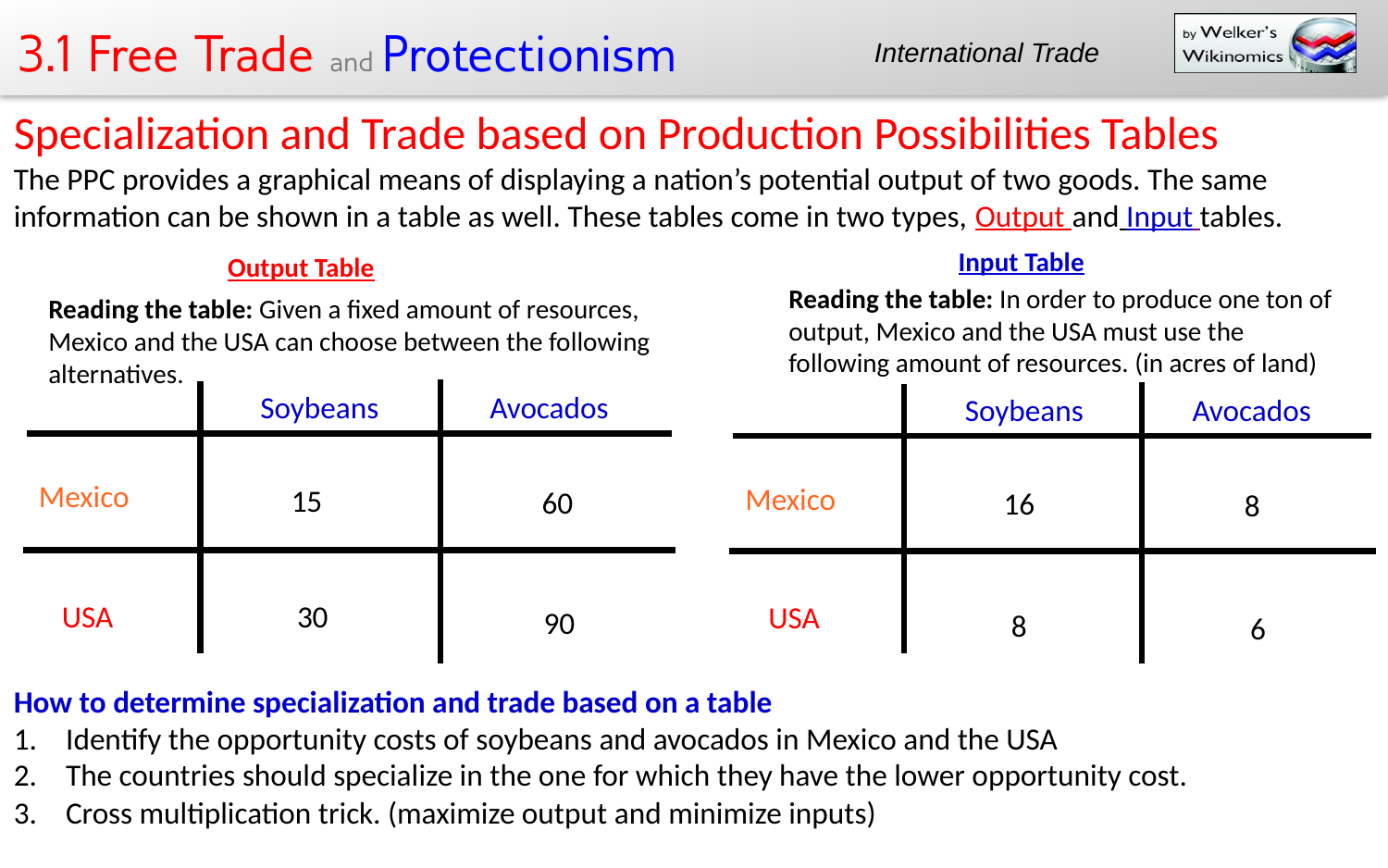

International Trade
Specialization and Trade based on Production Possibilities Tables
The PPC provides a graphical means of displaying a nation’s potential output of two goods. The same information can be shown in a table as well. These tables come in two types, Output and Input tables.
Input Table
Reading the table: In order to produce one ton of output, Mexico and the USA must use the following amount of resources. (in acres of land)
Output Table
Reading the table: Given a fixed amount of resources, Mexico and the USA can choose between the following alternatives.
Soybeans
Avocados
Mexico
15
60
USA
30
90
Soybeans
Avocados
Mexico
16
8
USA
8
6
How to determine specialization and trade based on a table
Identify the opportunity costs of soybeans and avocados in Mexico and the USA
The countries should specialize in the one for which they have the lower opportunity cost.
Cross multiplication trick. (maximize output and minimize inputs)